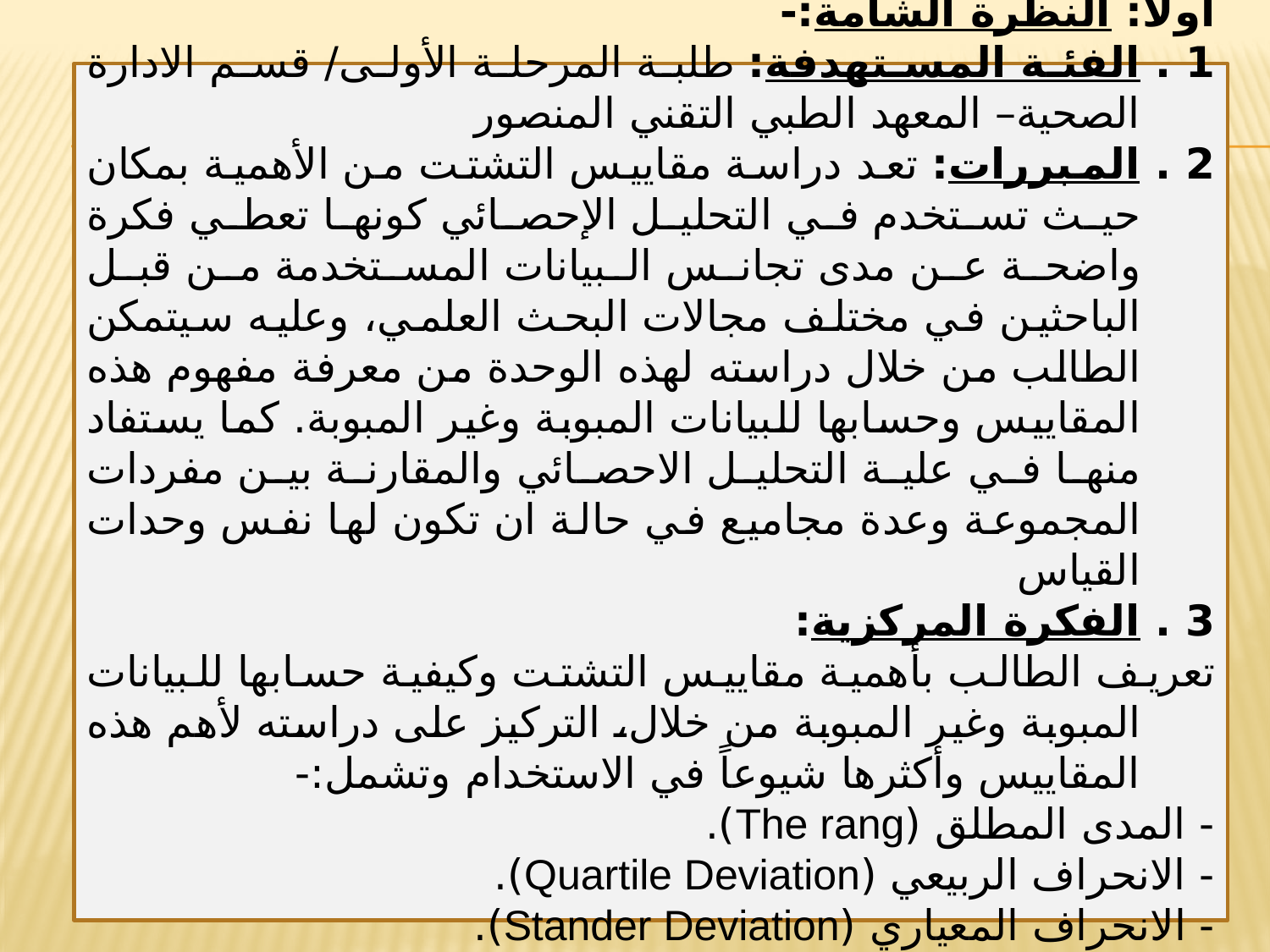

أولاً: النظرة الشامة:-
1 . الفئة المستهدفة: طلبة المرحلة الأولى/ قسم الادارة الصحية– المعهد الطبي التقني المنصور
2 . المبررات: تعد دراسة مقاييس التشتت من الأهمية بمكان حيث تستخدم في التحليل الإحصائي كونها تعطي فكرة واضحة عن مدى تجانس البيانات المستخدمة من قبل الباحثين في مختلف مجالات البحث العلمي، وعليه سيتمكن الطالب من خلال دراسته لهذه الوحدة من معرفة مفهوم هذه المقاييس وحسابها للبيانات المبوبة وغير المبوبة. كما يستفاد منها في علية التحليل الاحصائي والمقارنة بين مفردات المجموعة وعدة مجاميع في حالة ان تكون لها نفس وحدات القياس
3 . الفكرة المركزية:
	تعريف الطالب بأهمية مقاييس التشتت وكيفية حسابها للبيانات المبوبة وغير المبوبة من خلال، التركيز على دراسته لأهم هذه المقاييس وأكثرها شيوعاً في الاستخدام وتشمل:-
- المدى المطلق (The rang).
- الانحراف الربيعي (Quartile Deviation).
- الانحراف المعياري (Stander Deviation).
- الانحراف المتوسط (Mean Deviation).